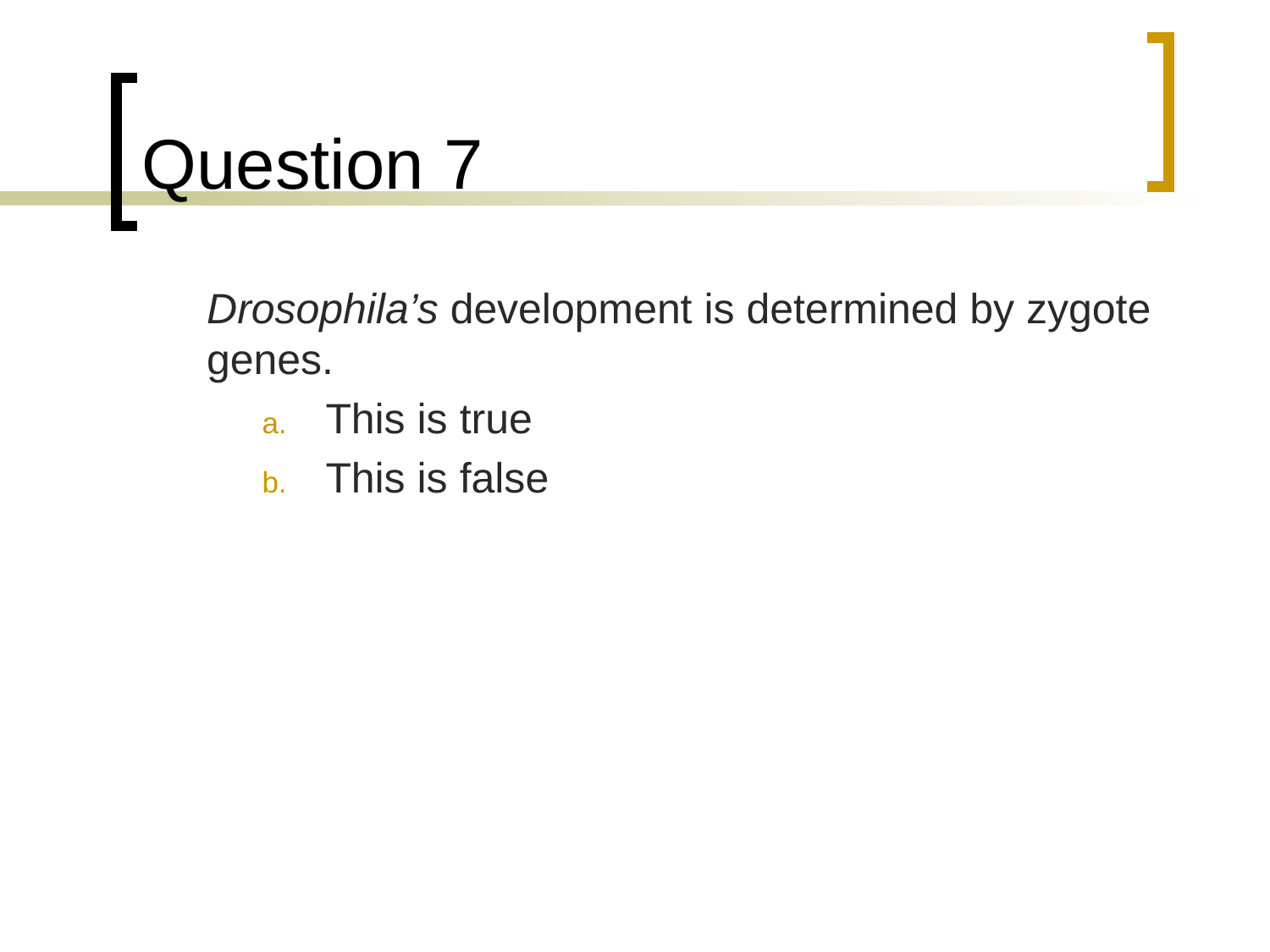

# Question 7
	Drosophila’s development is determined by zygote genes.
This is true
This is false